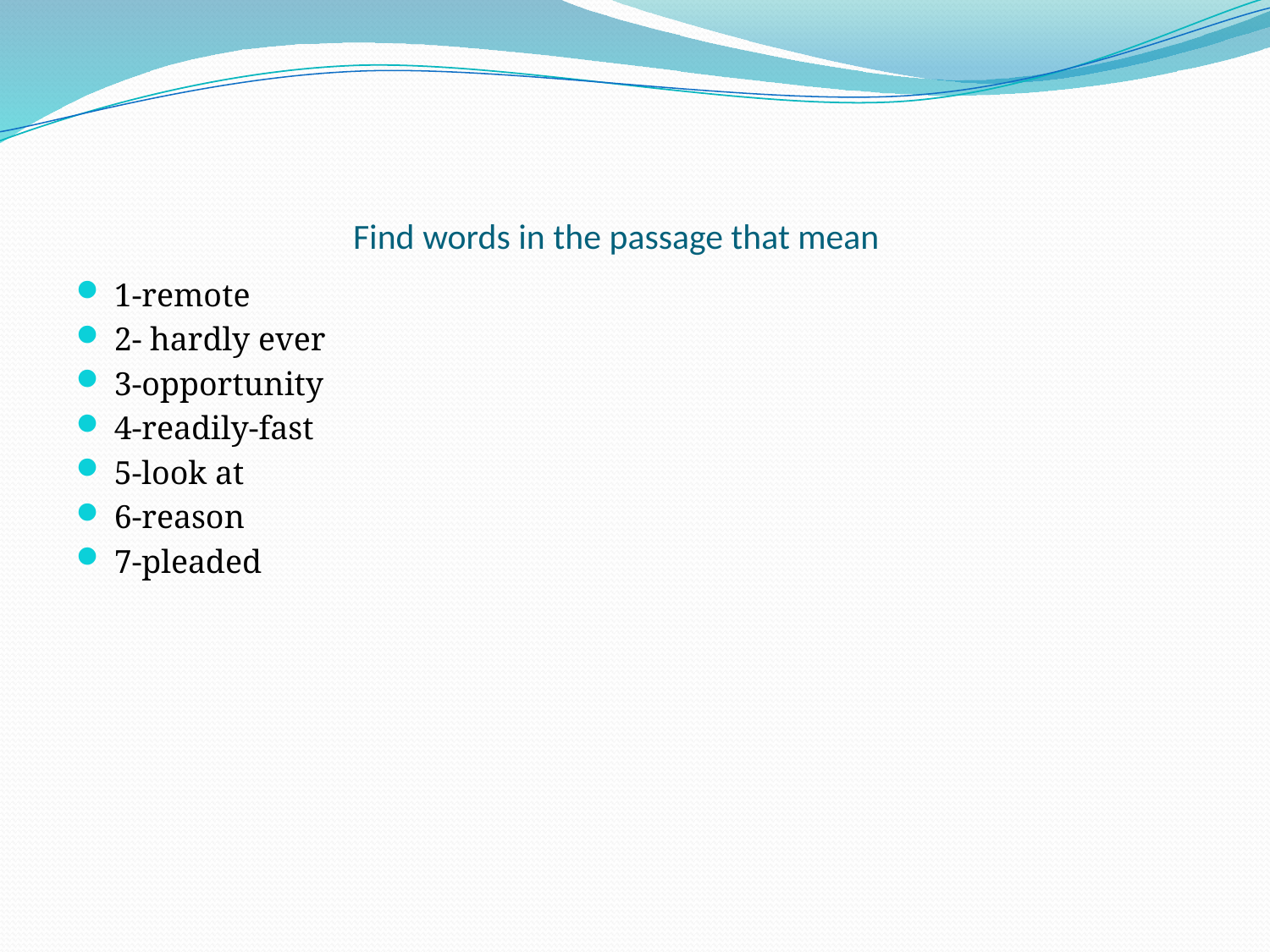

# Find words in the passage that mean
1-remote
2- hardly ever
3-opportunity
4-readily-fast
5-look at
6-reason
7-pleaded